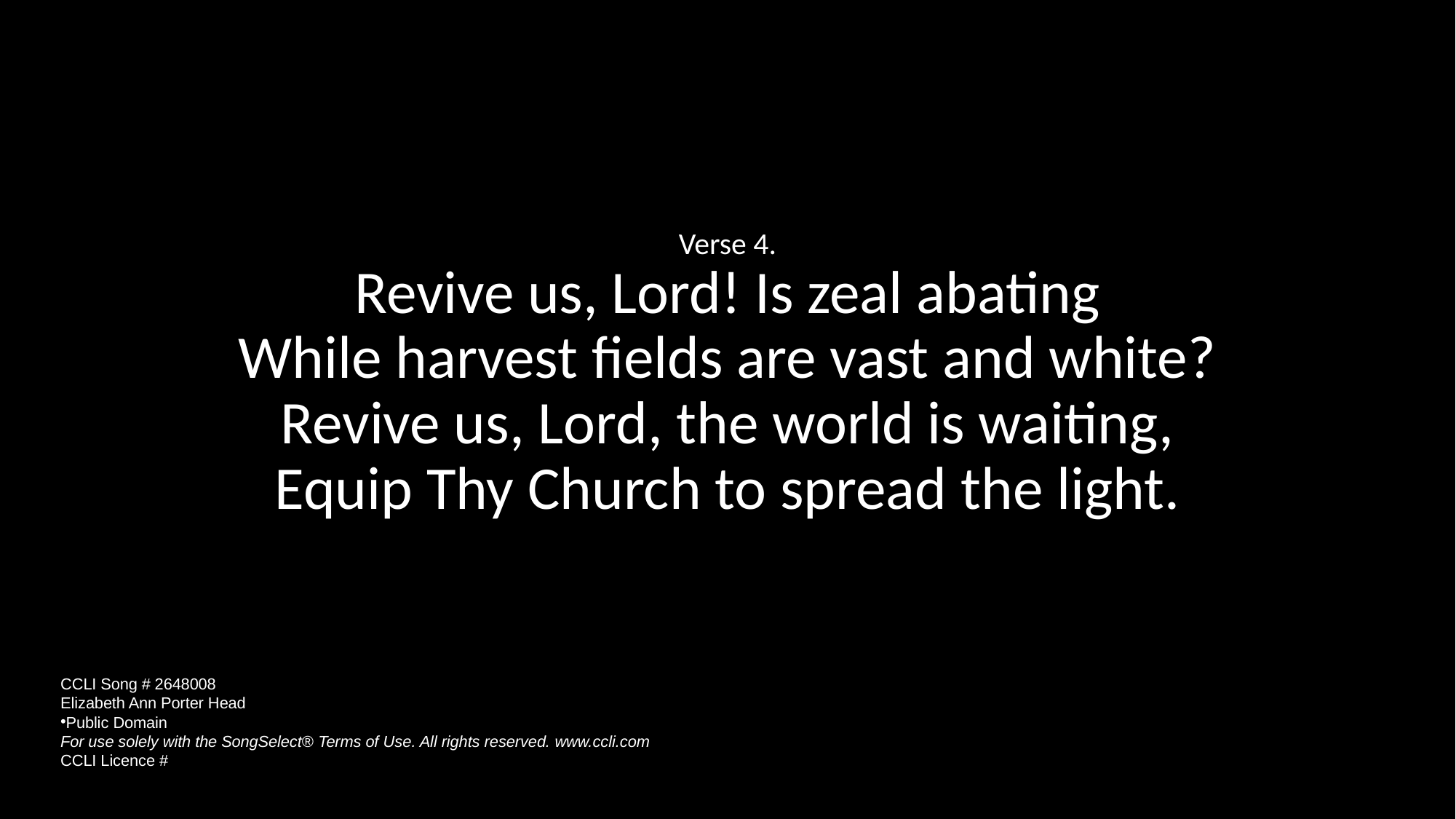

Verse 4.
Revive us, Lord! Is zeal abating
While harvest fields are vast and white?
Revive us, Lord, the world is waiting,
Equip Thy Church to spread the light.
CCLI Song # 2648008
Elizabeth Ann Porter Head
Public Domain
For use solely with the SongSelect® Terms of Use. All rights reserved. www.ccli.com
CCLI Licence #